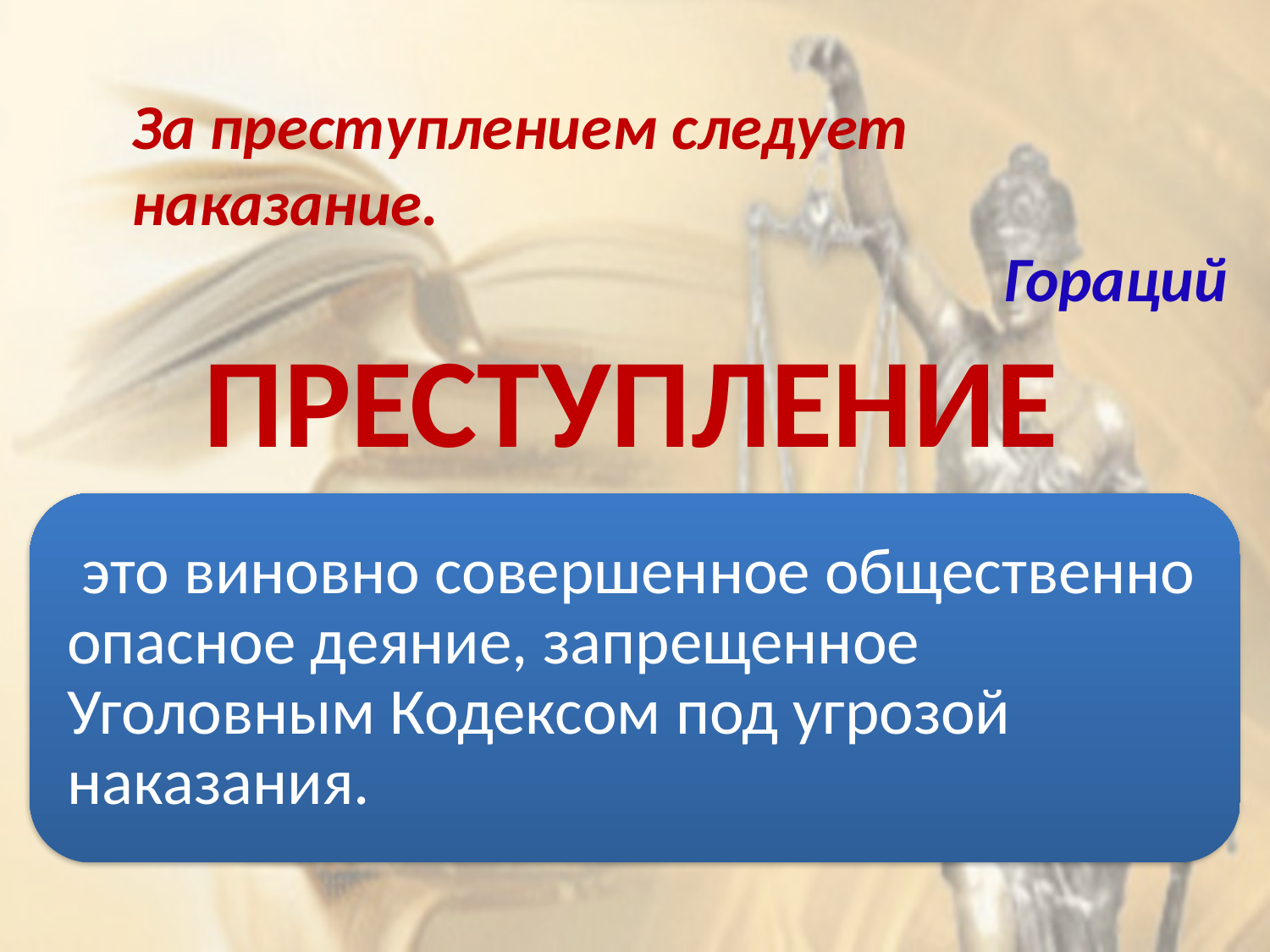

За преступлением следует наказание.
Гораций
# ПРЕСТУПЛЕНИЕ
 это виновно совершенное общественно опасное деяние, запрещенное Уголовным Кодексом под угрозой наказания.